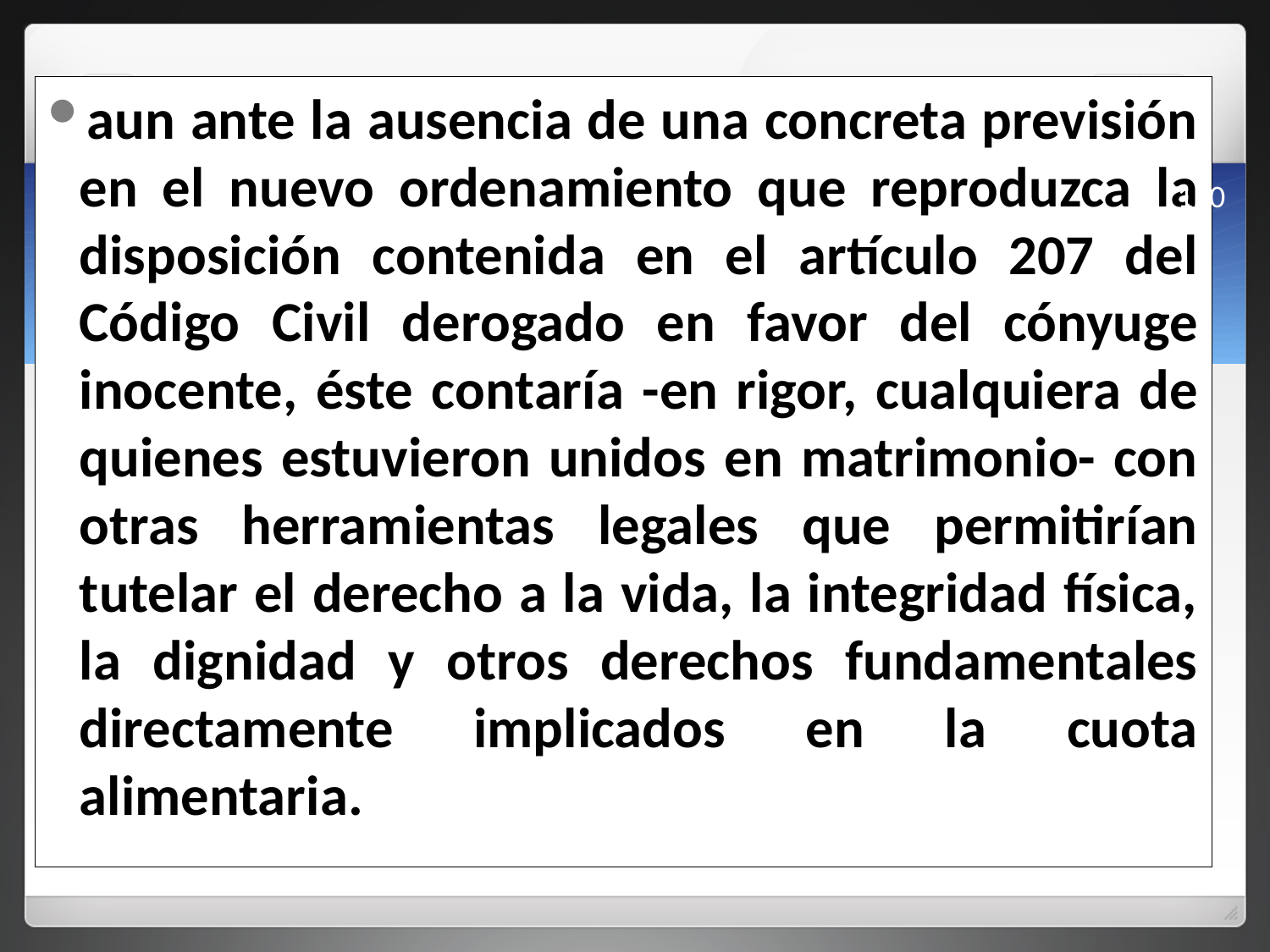

aun ante la ausencia de una concreta previsión en el nuevo ordenamiento que reproduzca la disposición contenida en el artículo 207 del Código Civil derogado en favor del cónyuge inocente, éste contaría -en rigor, cualquiera de quienes estuvieron unidos en matrimonio- con otras herramientas legales que permitirían tutelar el derecho a la vida, la integridad física, la dignidad y otros derechos fundamentales directamente implicados en la cuota alimentaria.
150